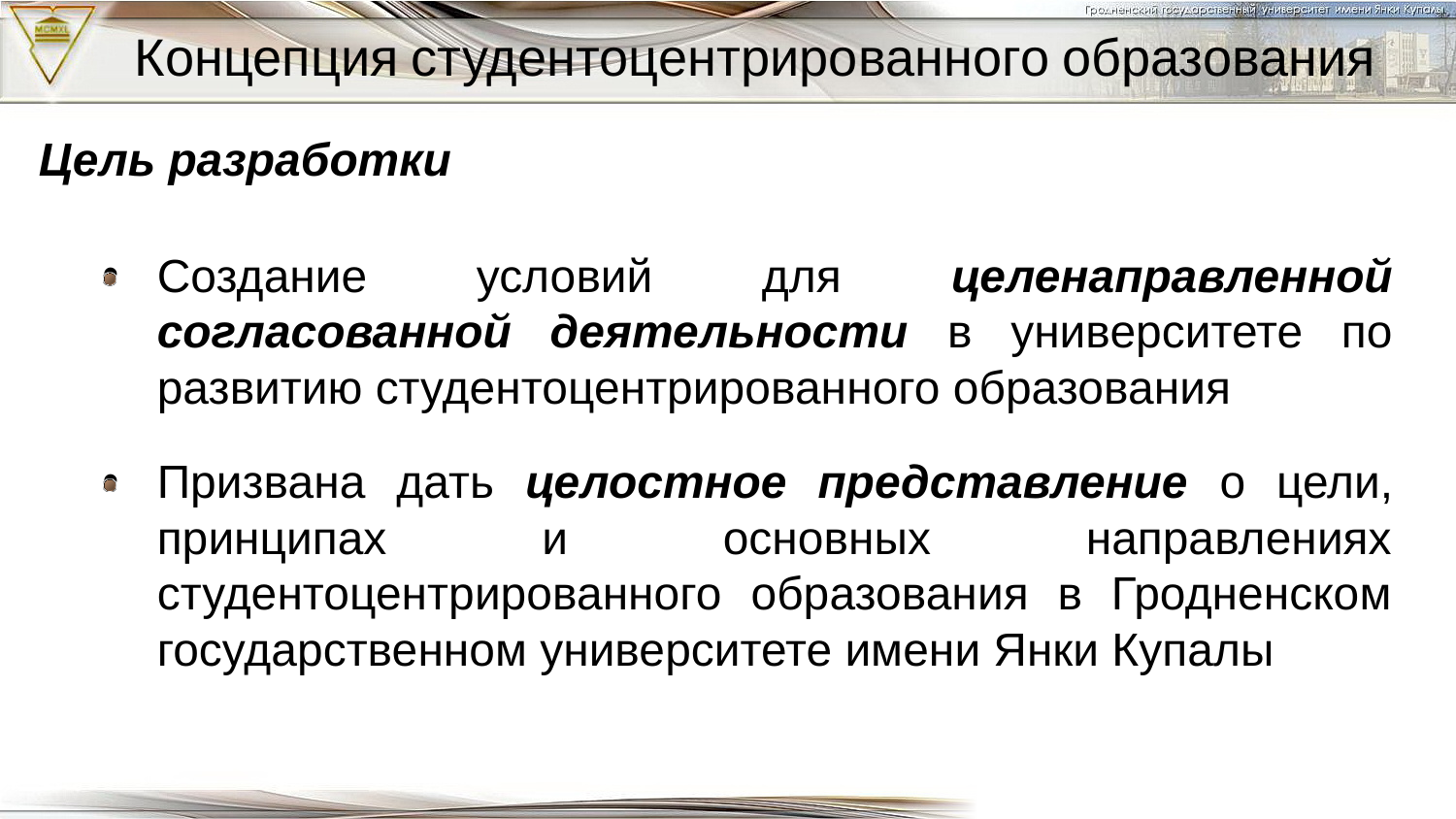

Концепция студентоцентрированного образования
Цель разработки

Создание условий для целенаправленной согласованной деятельности в университете по развитию студентоцентрированного образования

Призвана дать целостное представление о цели, принципах и основных направлениях студентоцентрированного образования в Гродненском государственном университете имени Янки Купалы